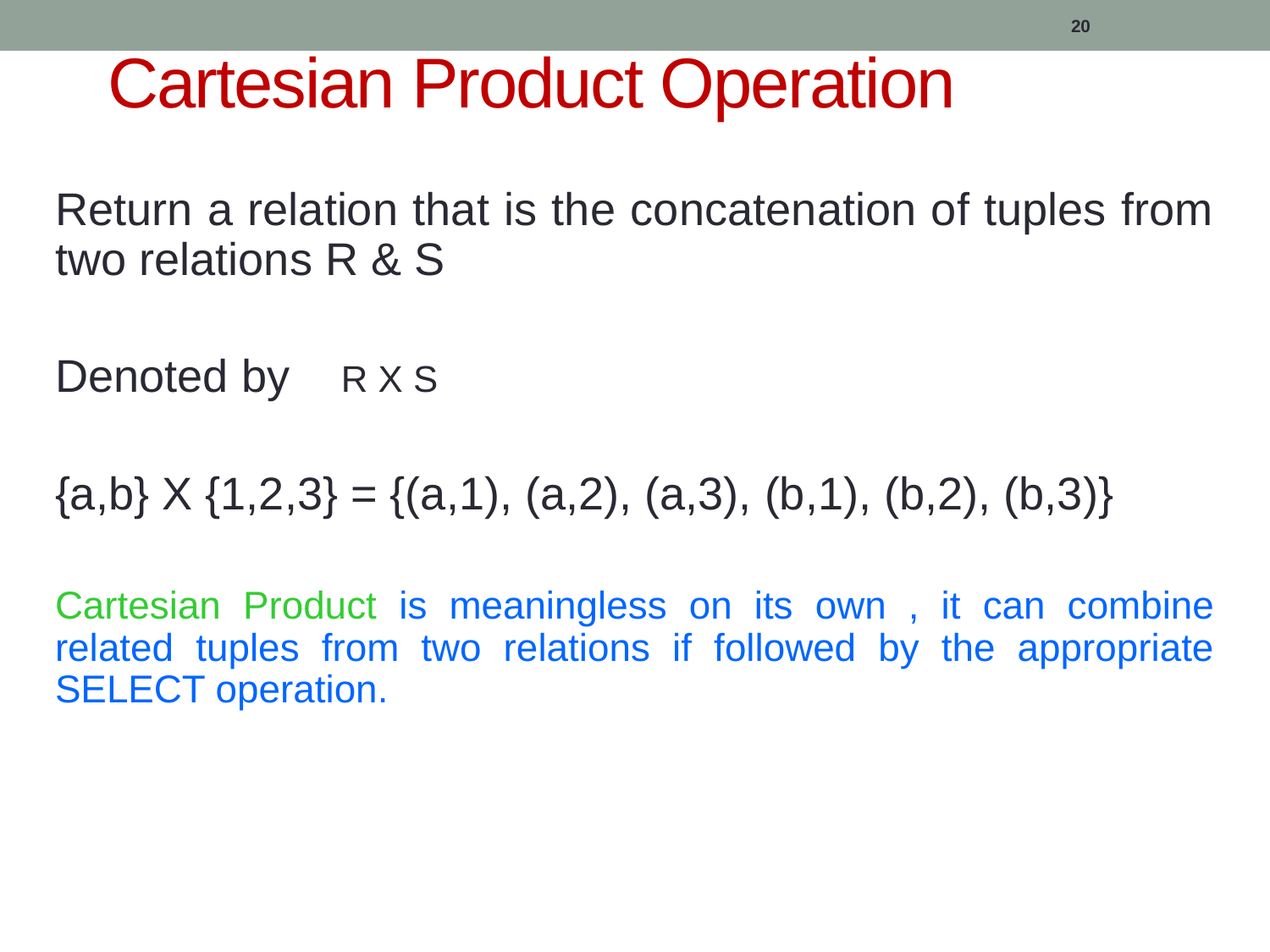

# Cartesian Product Operation
20
Return a relation that is the concatenation of tuples from two relations R & S

Denoted by    R X S

{a,b} X {1,2,3} = {(a,1), (a,2), (a,3), (b,1), (b,2), (b,3)}

Cartesian Product is meaningless on its own , it can combine related tuples from two relations if followed by the appropriate SELECT operation.